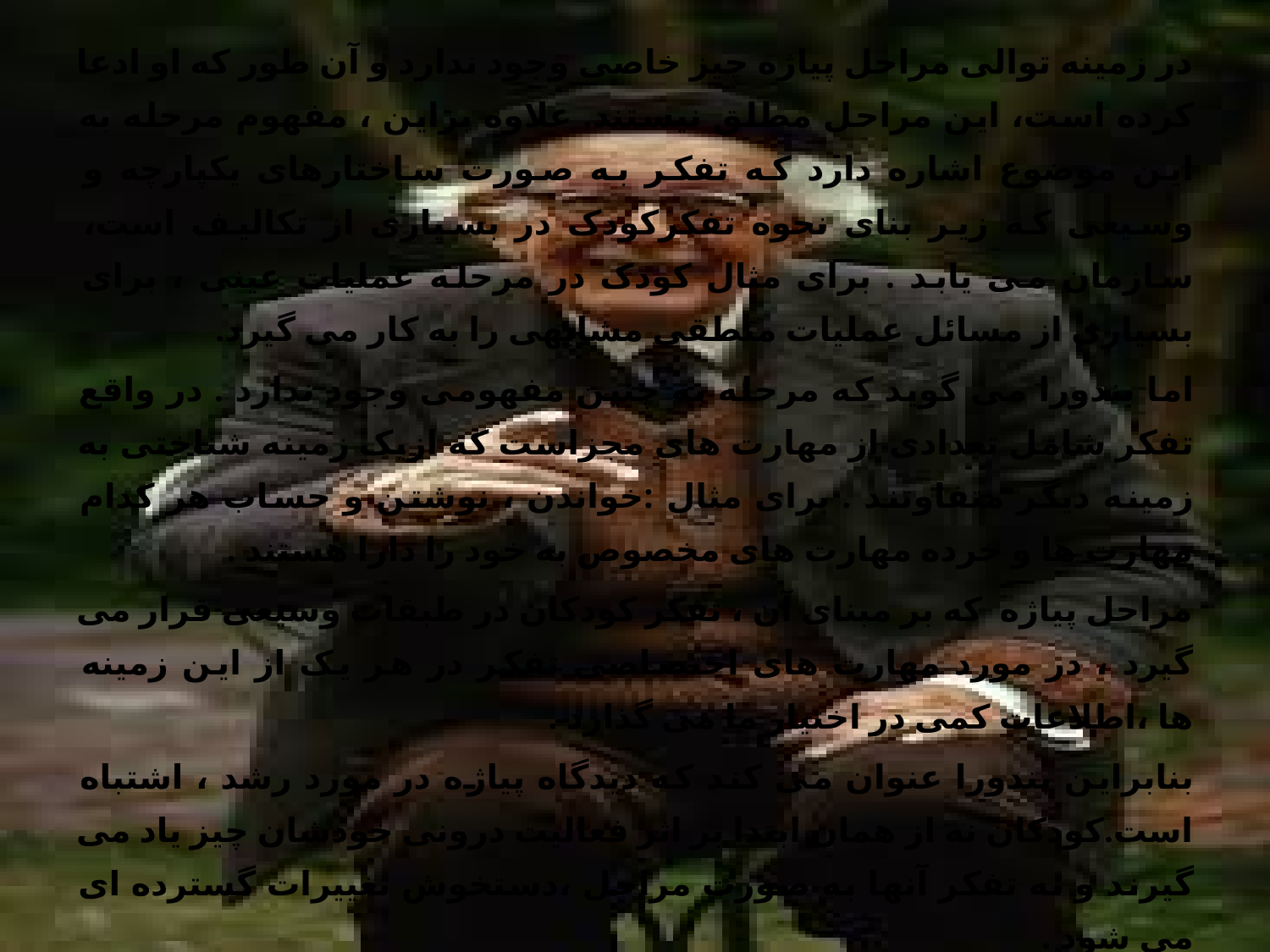

در زمینه توالی مراحل پیاژه چیز خاصی وجود ندارد و آن طور که او ادعا کرده است، این مراحل مطلق نیستند. علاوه براین ، مفهوم مرحله به این موضوع اشاره دارد که تفکر به صورت ساختارهای یکپارچه و وسیعی که زیر بنای نحوه تفکرکودک در بسیاری از تکالیف است، سازمان می یابد . برای مثال کودک در مرحله عملیات عینی ، برای بسیاری از مسائل ‌‌‌عملیات منطقی مشابهی را به کار می گیرد.
اما بندورا می گوید که مرحله به چنین مفهومی وجود ندارد . در واقع تفکر شامل تعدادی از مهارت های مجزاست که ازیک زمینه شناختی به زمینه دیگر متفاوتند . برای مثال :خواندن ، نوشتن و حساب هر کدام مهارت ها و خرده مهارت های مخصوص به خود را دارا هستند .
مراحل پیاژه  که بر مبنای آن ، تفکر کودکان در طبقات وسیعی قرار می گیرد ، در مورد مهارت های اختصاصی تفکر در هر یک از این زمینه ها ،اطلاعات کمی در اختیار ما می گذارد .
بنابراین بندورا عنوان می کند که دیدگاه پیاژه در مورد رشد ، اشتباه است.کودکان نه از همان ابتدا بر اثر فعالیت درونی خودشان چیز یاد می گیرند و نه تفکر آنها به صورت مراحل ،دستخوش تغییرات گسترده ای می شود .
مخالفت بندورا با پیاژه ، شهرت زیادی دارد . بندورا و همکارانش پاره ای مطالعات کلاسیک انجام دادند تا برتری نظریه خود را نشان دهند. در یکی از این مطالعات ،بندورا و مک دونالد سعی کردند نشان دهند که الگو برداری می تواند مراحل استدلال اخلاقی پیاژه را تغییر دهد.